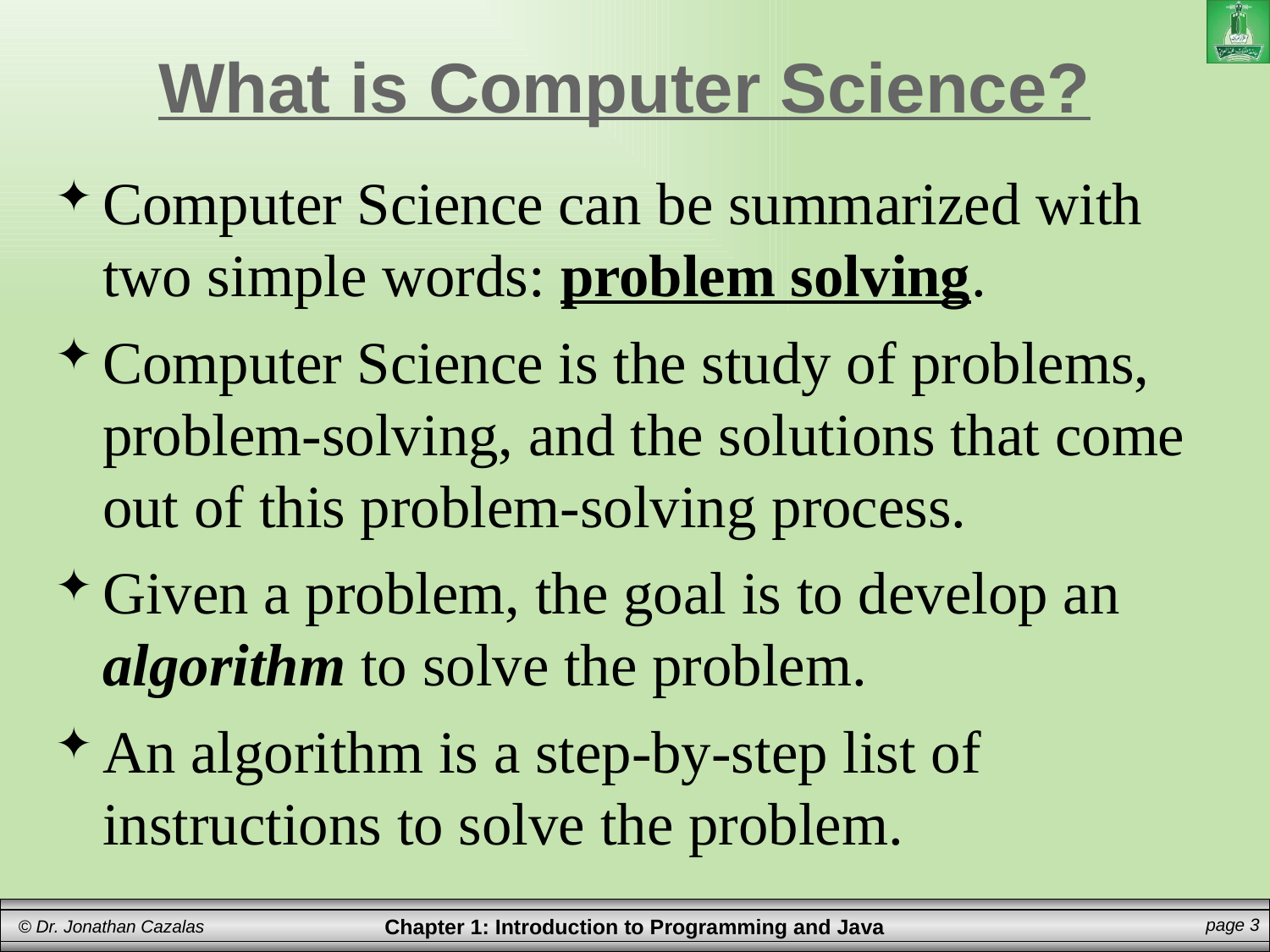

What is Computer Science?
Computer Science can be summarized with two simple words: problem solving.
Computer Science is the study of problems, problem-solving, and the solutions that come out of this problem-solving process.
Given a problem, the goal is to develop an algorithm to solve the problem.
An algorithm is a step-by-step list of instructions to solve the problem.